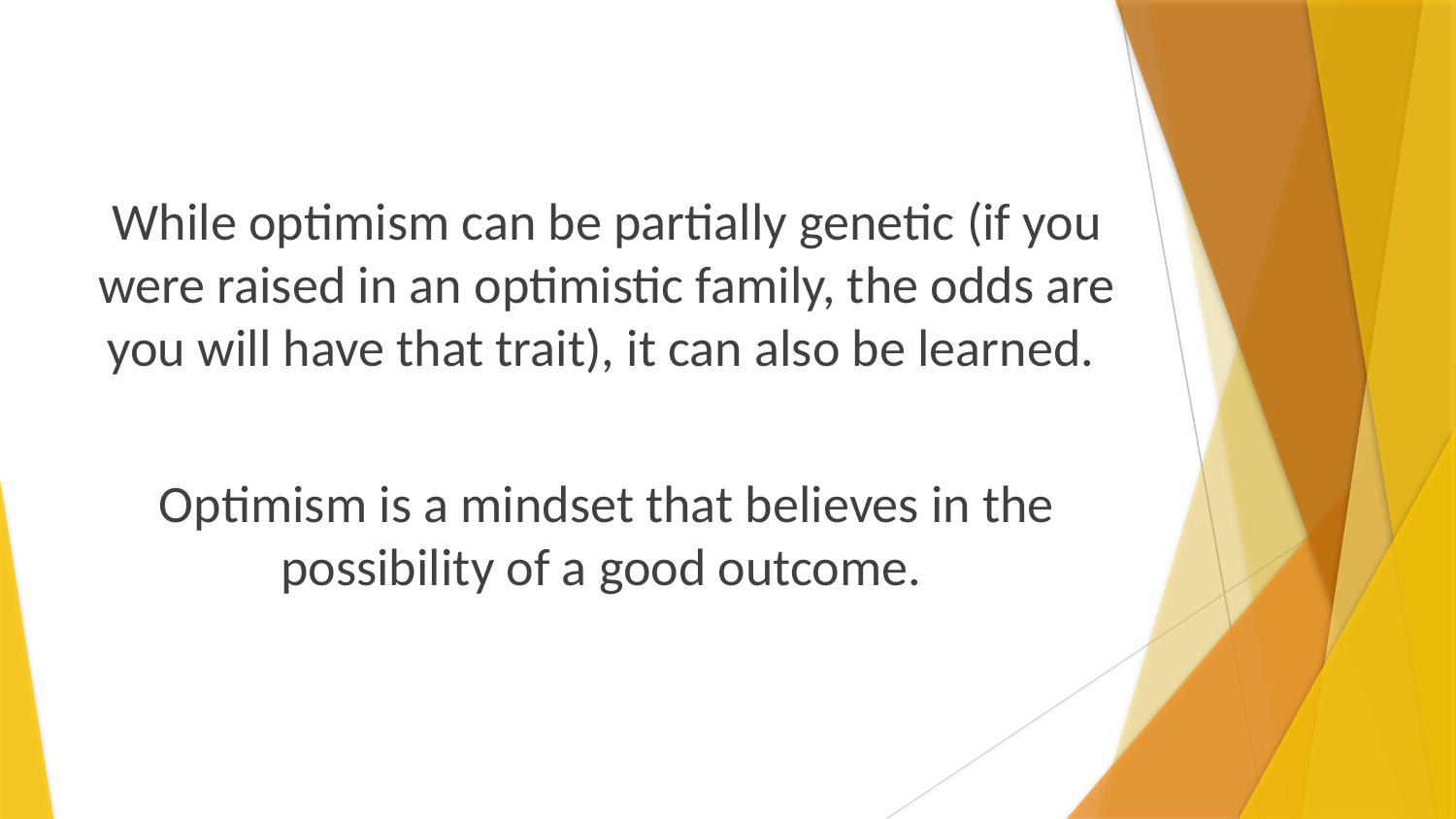

While optimism can be partially genetic (if you were raised in an optimistic family, the odds are you will have that trait), it can also be learned.

Optimism is a mindset that believes in the possibility of a good outcome.